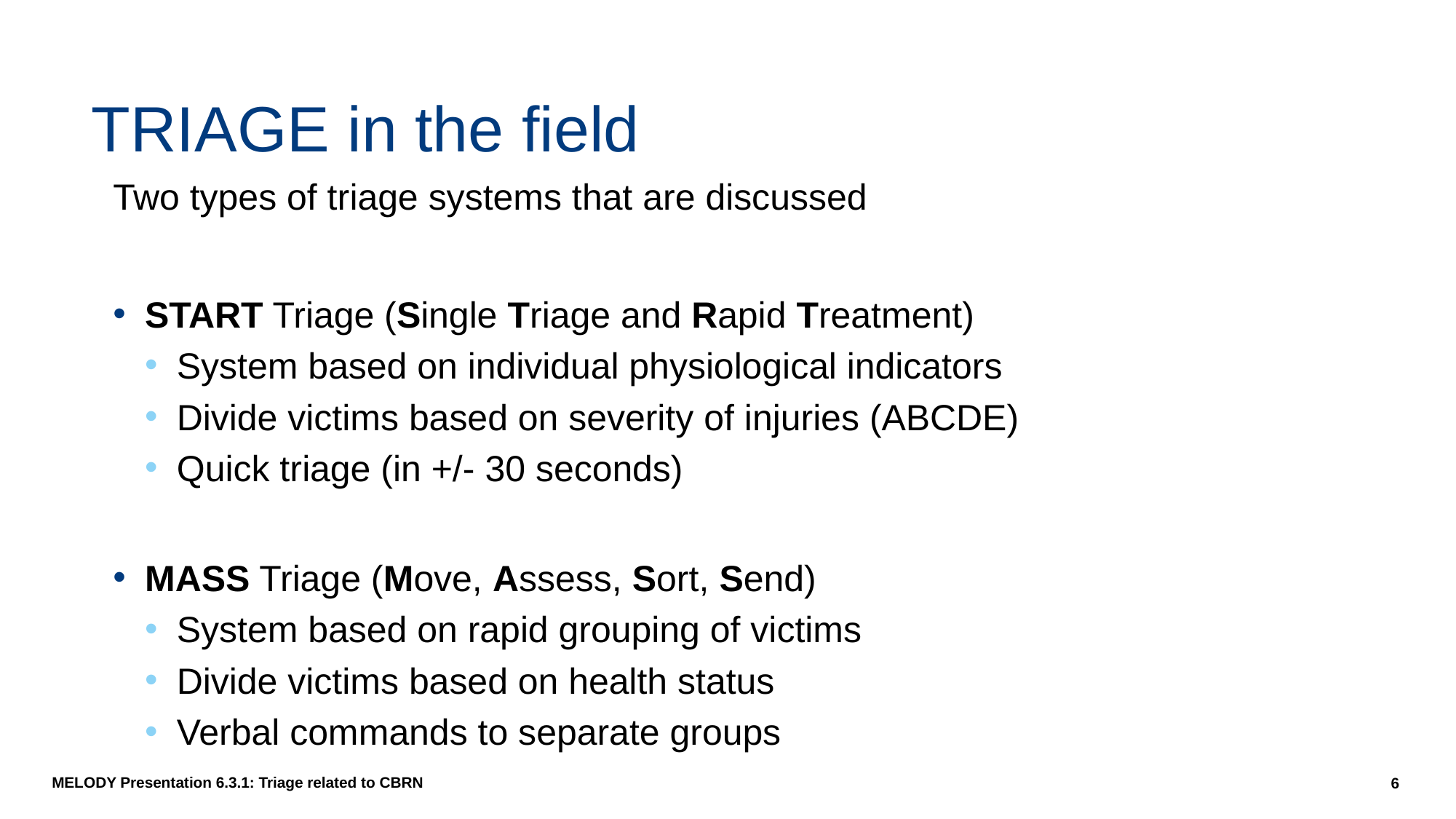

# TRIAGE in the field
Two types of triage systems that are discussed

START Triage (Single Triage and Rapid Treatment)
System based on individual physiological indicators
Divide victims based on severity of injuries (ABCDE)
Quick triage (in +/- 30 seconds)

MASS Triage (Move, Assess, Sort, Send)
System based on rapid grouping of victims
Divide victims based on health status
Verbal commands to separate groups

MELODY Presentation 6.3.1: Triage related to CBRN
6